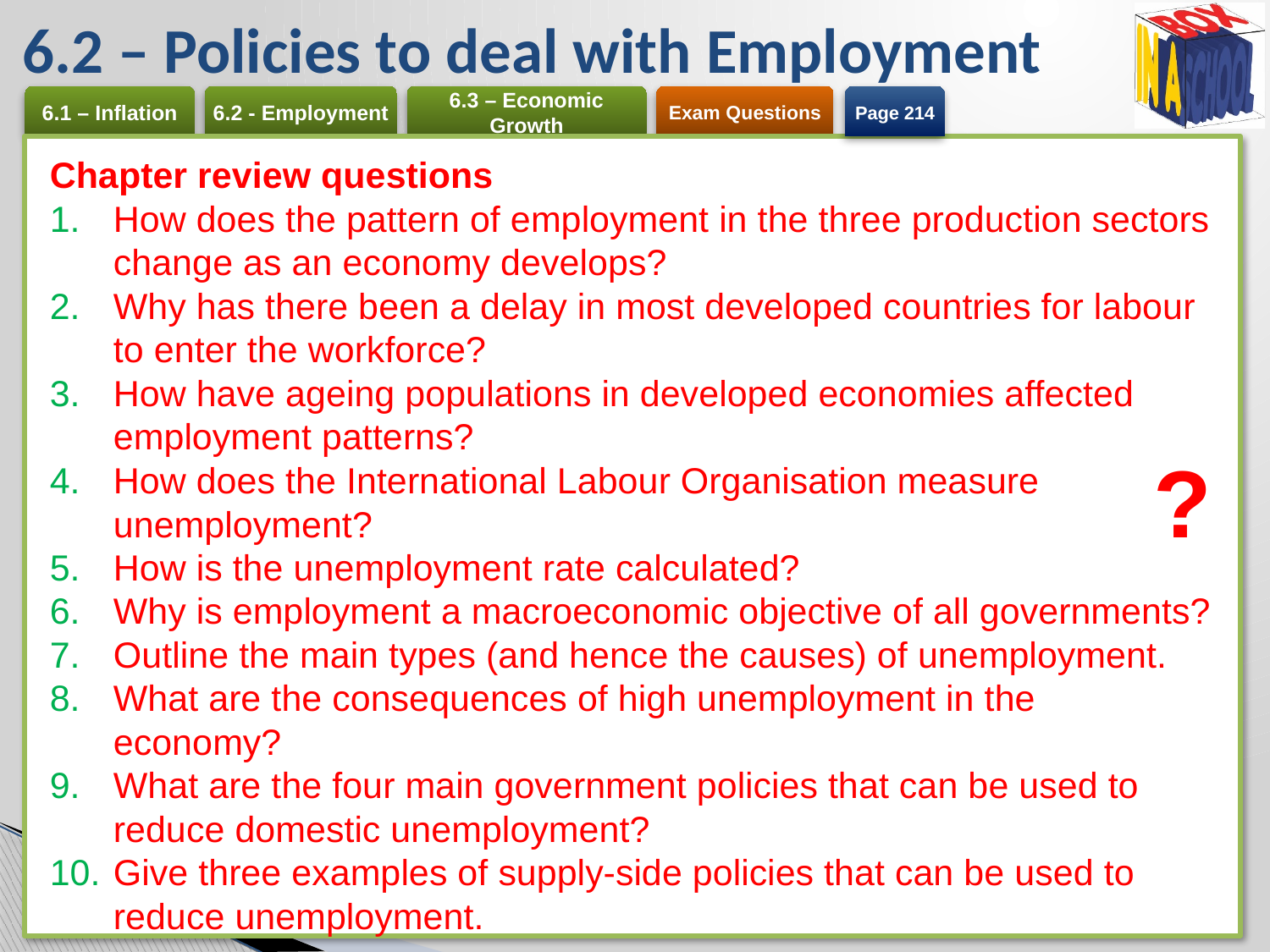

# 6.2 – Policies to deal with Employment
Page 214
Chapter review questions
How does the pattern of employment in the three production sectors change as an economy develops?
Why has there been a delay in most developed countries for labour to enter the workforce?
How have ageing populations in developed economies affected employment patterns?
How does the International Labour Organisation measure unemployment?
How is the unemployment rate calculated?
Why is employment a macroeconomic objective of all governments?
Outline the main types (and hence the causes) of unemployment.
What are the consequences of high unemployment in the economy?
What are the four main government policies that can be used to reduce domestic unemployment?
Give three examples of supply-side policies that can be used to reduce unemployment.
?